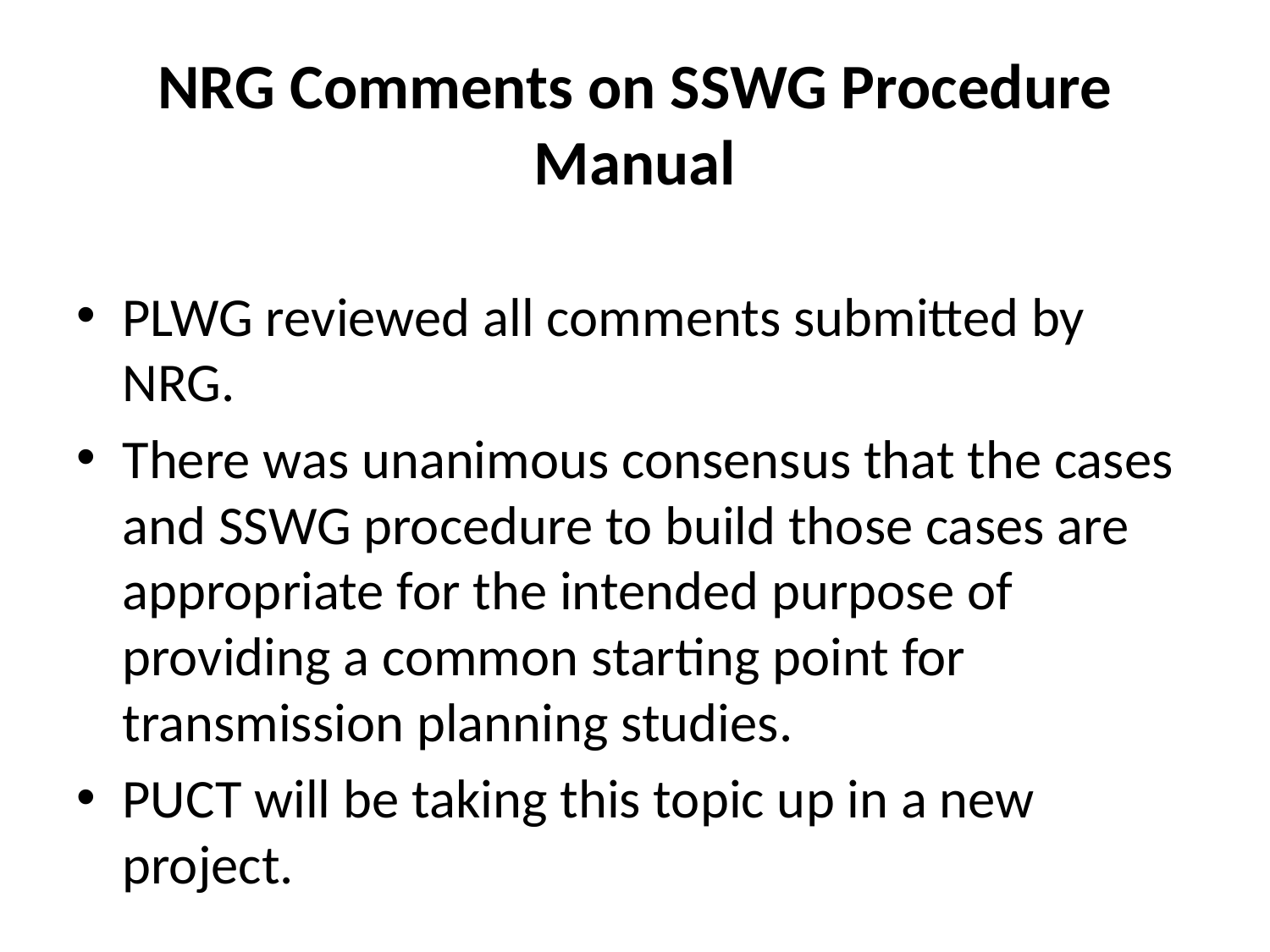

# NRG Comments on SSWG Procedure Manual
PLWG reviewed all comments submitted by NRG.
There was unanimous consensus that the cases and SSWG procedure to build those cases are appropriate for the intended purpose of providing a common starting point for transmission planning studies.
PUCT will be taking this topic up in a new project.